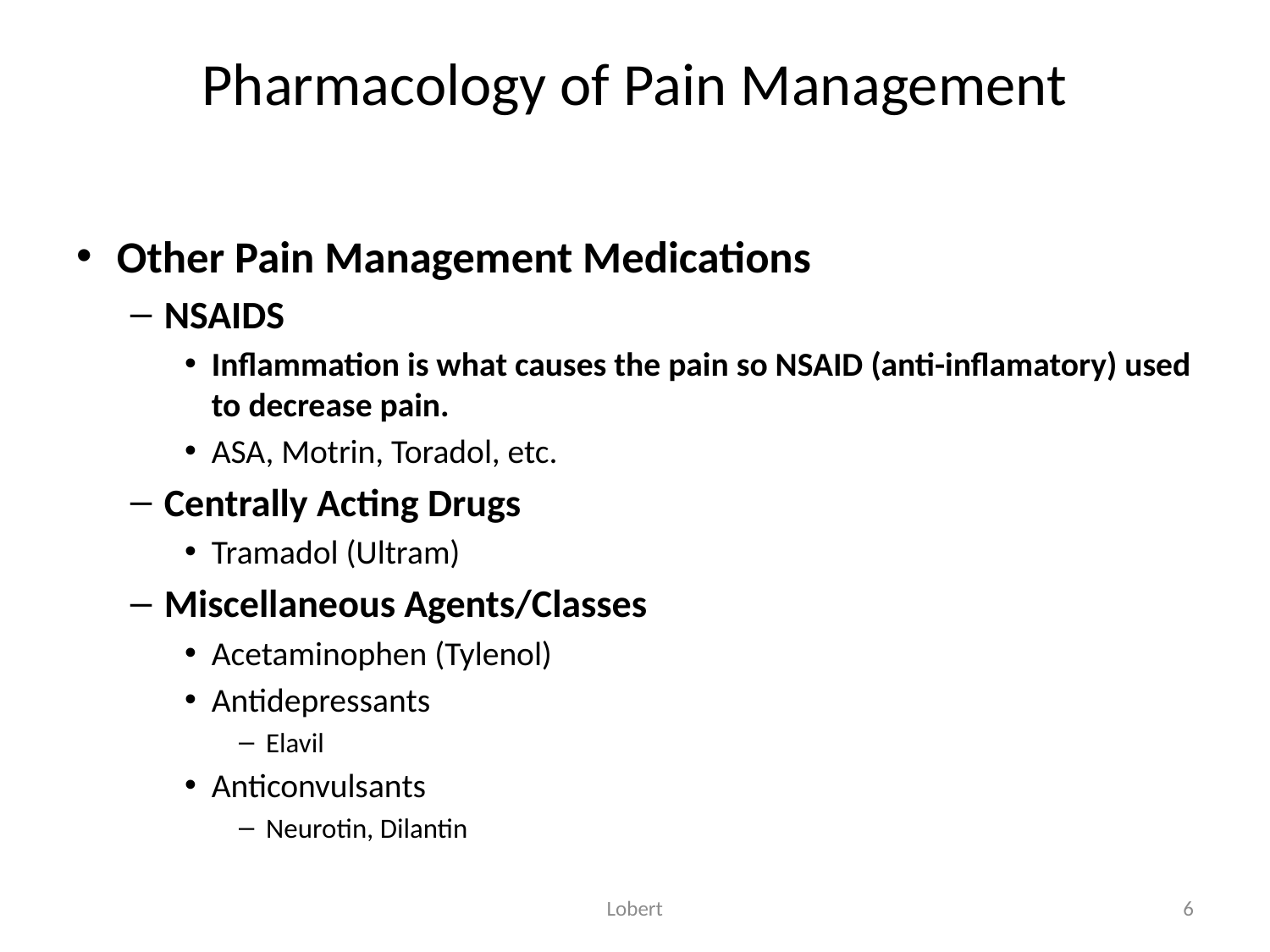

# Pharmacology of Pain Management
Other Pain Management Medications
NSAIDS
Inflammation is what causes the pain so NSAID (anti-inflamatory) used to decrease pain.
ASA, Motrin, Toradol, etc.
Centrally Acting Drugs
Tramadol (Ultram)
Miscellaneous Agents/Classes
Acetaminophen (Tylenol)
Antidepressants
Elavil
Anticonvulsants
Neurotin, Dilantin

Lobert
6